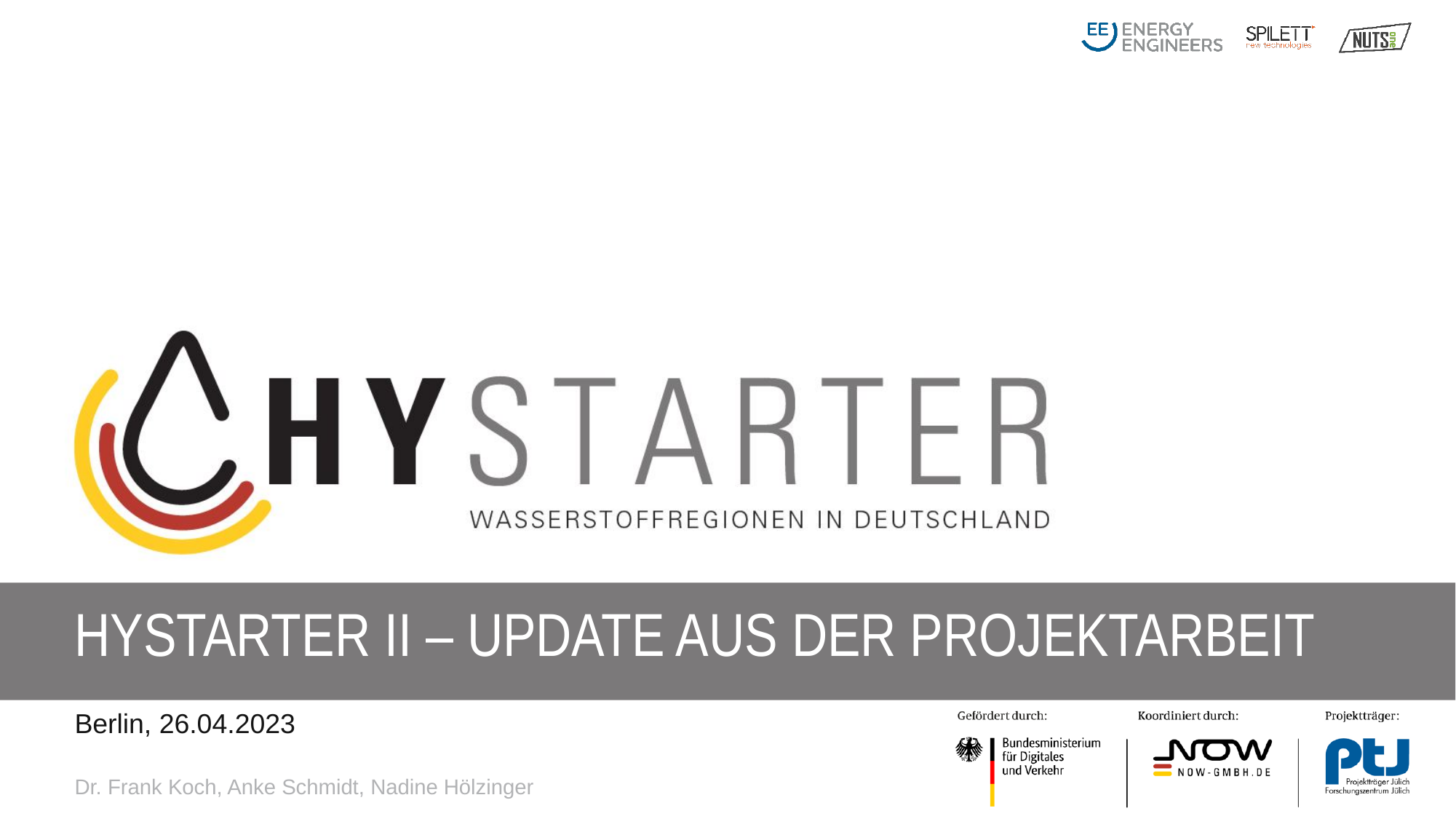

HyStarter II – Update aus der Projektarbeit
Berlin, 26.04.2023
Dr. Frank Koch, Anke Schmidt, Nadine Hölzinger